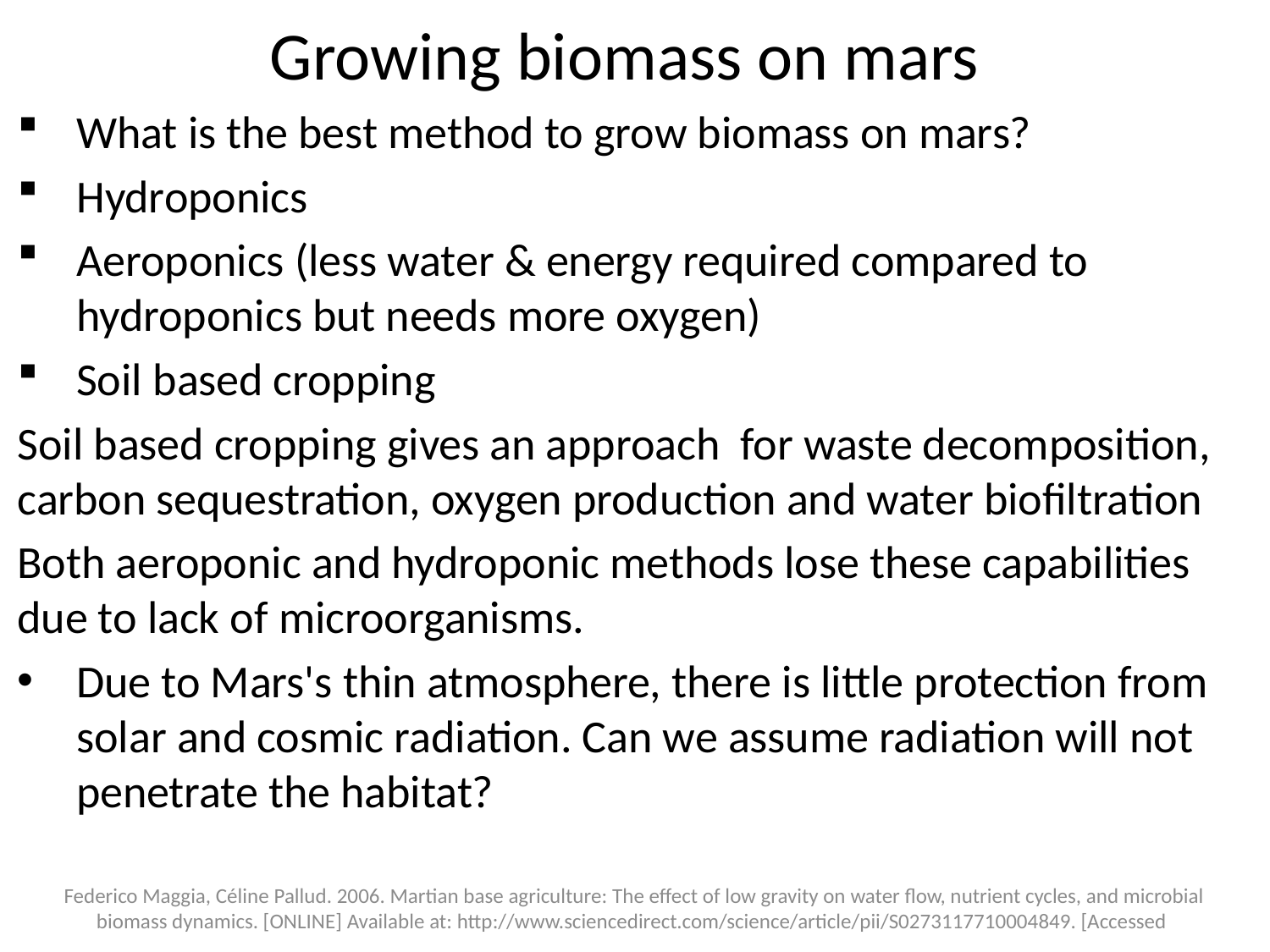

# Growing biomass on mars
What is the best method to grow biomass on mars?
Hydroponics
Aeroponics (less water & energy required compared to hydroponics but needs more oxygen)
Soil based cropping
Soil based cropping gives an approach  for waste decomposition, carbon sequestration, oxygen production and water biofiltration
Both aeroponic and hydroponic methods lose these capabilities due to lack of microorganisms.
Due to Mars's thin atmosphere, there is little protection from solar and cosmic radiation. Can we assume radiation will not penetrate the habitat?

Federico Maggia, Céline Pallud. 2006. Martian base agriculture: The effect of low gravity on water flow, nutrient cycles, and microbial biomass dynamics. [ONLINE] Available at: http://www.sciencedirect.com/science/article/pii/S0273117710004849. [Accessed